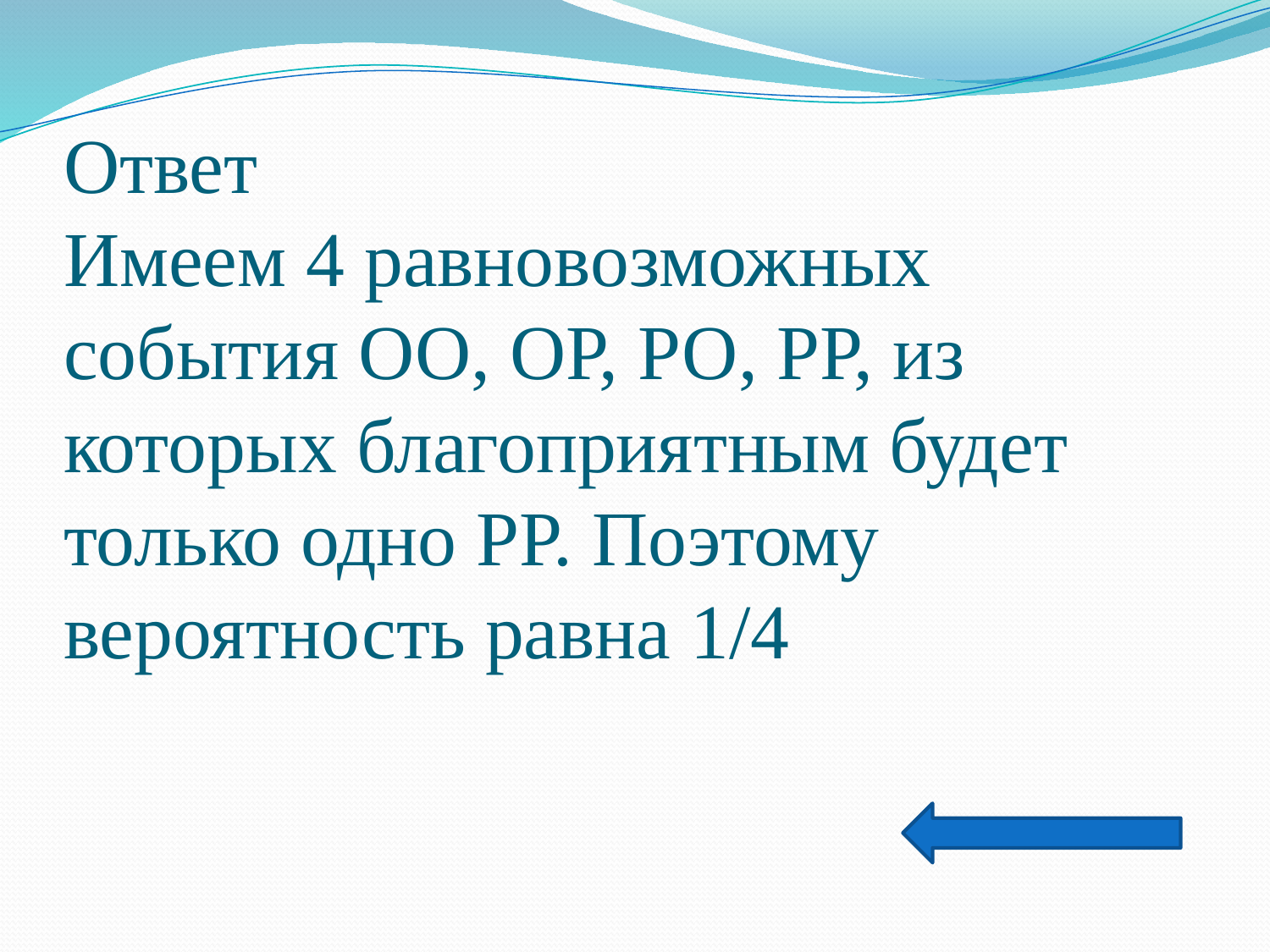

# Ответ Имеем 4 равновозможных события ОО, ОР, РО, РР, из которых благоприятным будет только одно РР. Поэтому вероятность равна 1/4